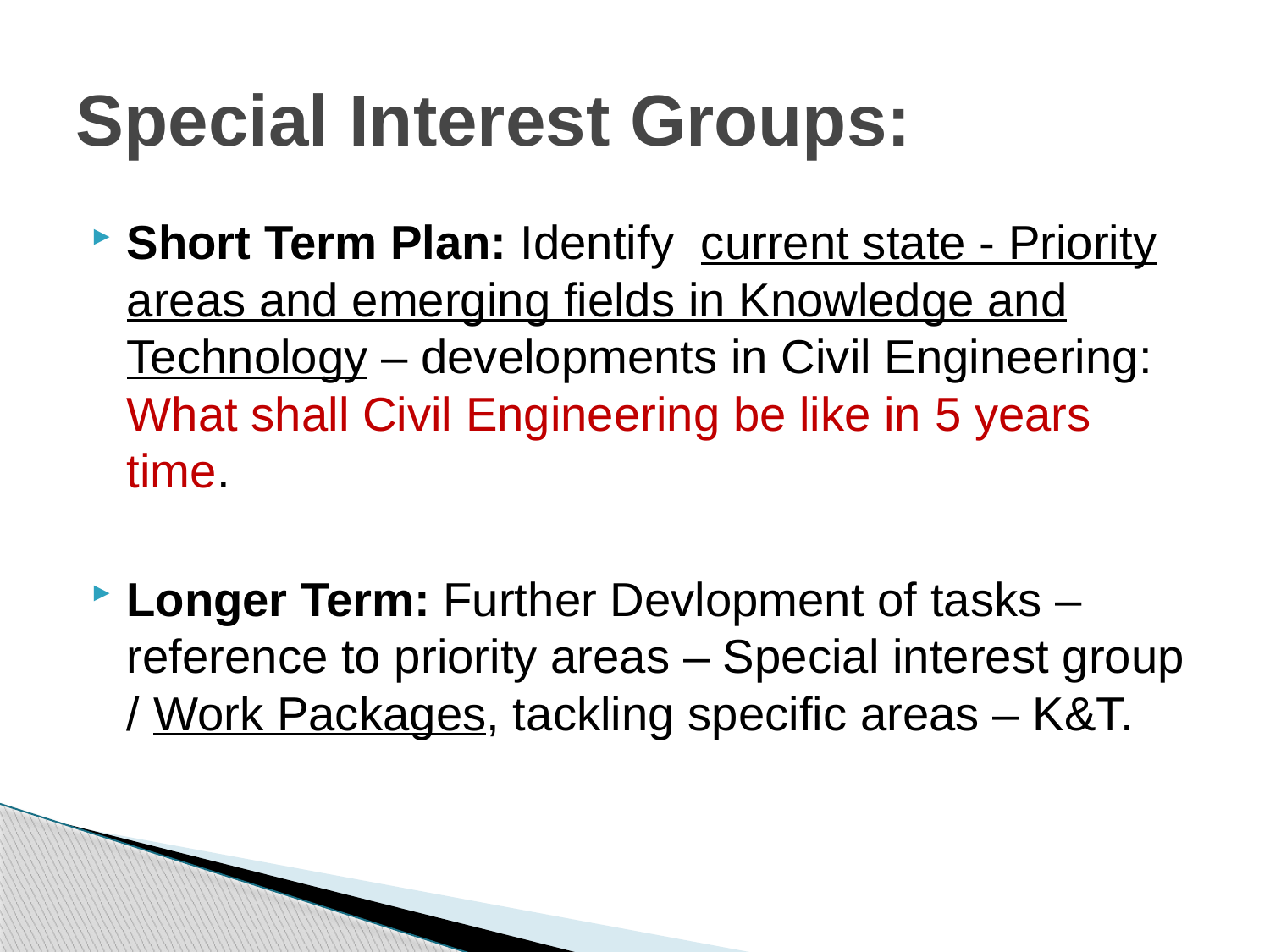

# Special Interest Groups:
Short Term Plan: Identify  current state - Priority areas and emerging fields in Knowledge and Technology – developments in Civil Engineering: What shall Civil Engineering be like in 5 years time.

Longer Term: Further Devlopment of tasks – reference to priority areas – Special interest group / Work Packages, tackling specific areas – K&T.